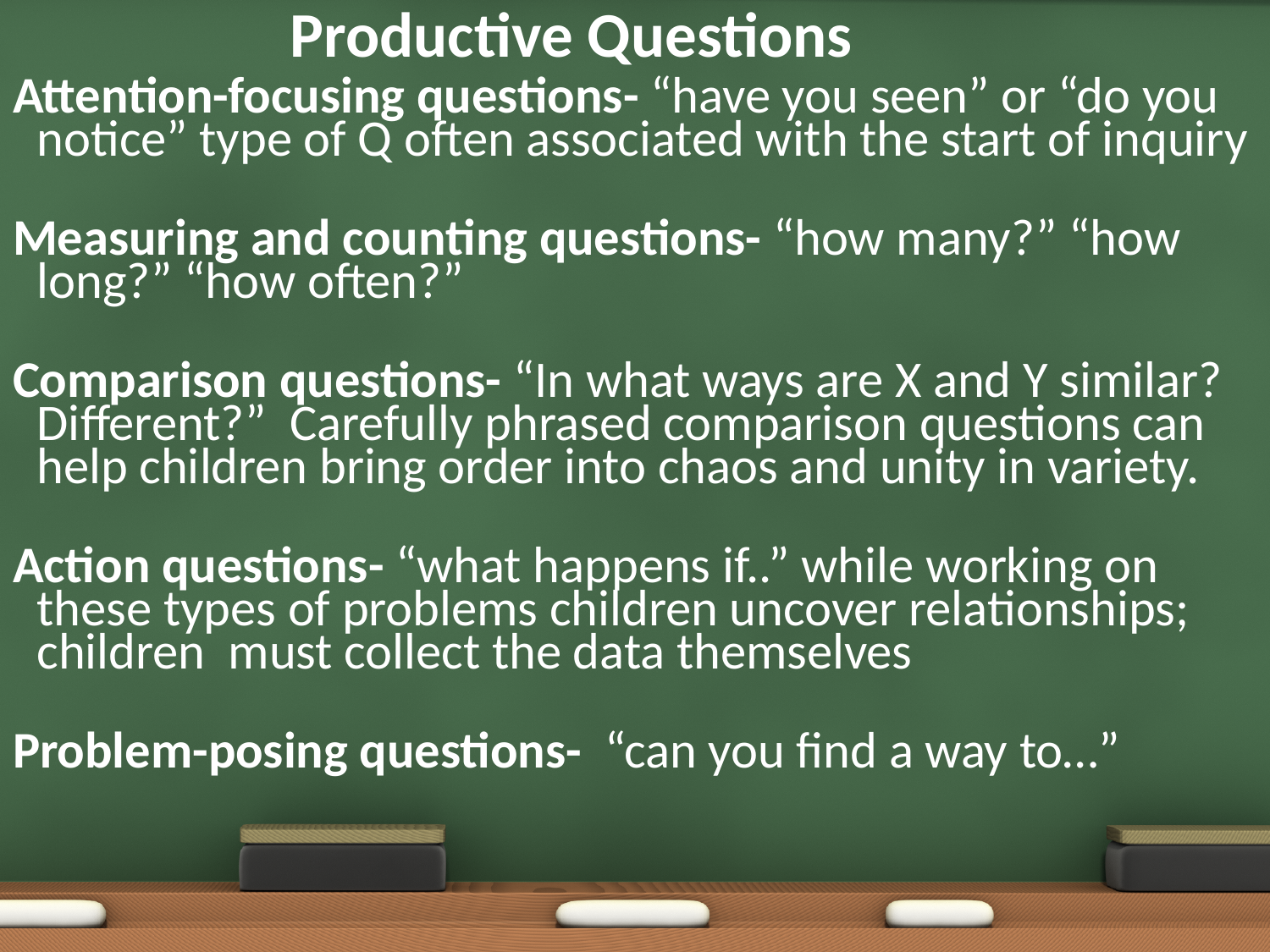

# Productive Questions
Attention-focusing questions- “have you seen” or “do you notice” type of Q often associated with the start of inquiry
Measuring and counting questions- “how many?” “how long?” “how often?”
Comparison questions- “In what ways are X and Y similar? Different?”  Carefully phrased comparison questions can help children bring order into chaos and unity in variety.
Action questions- “what happens if..” while working on these types of problems children uncover relationships; children  must collect the data themselves
Problem-posing questions-  “can you find a way to…”